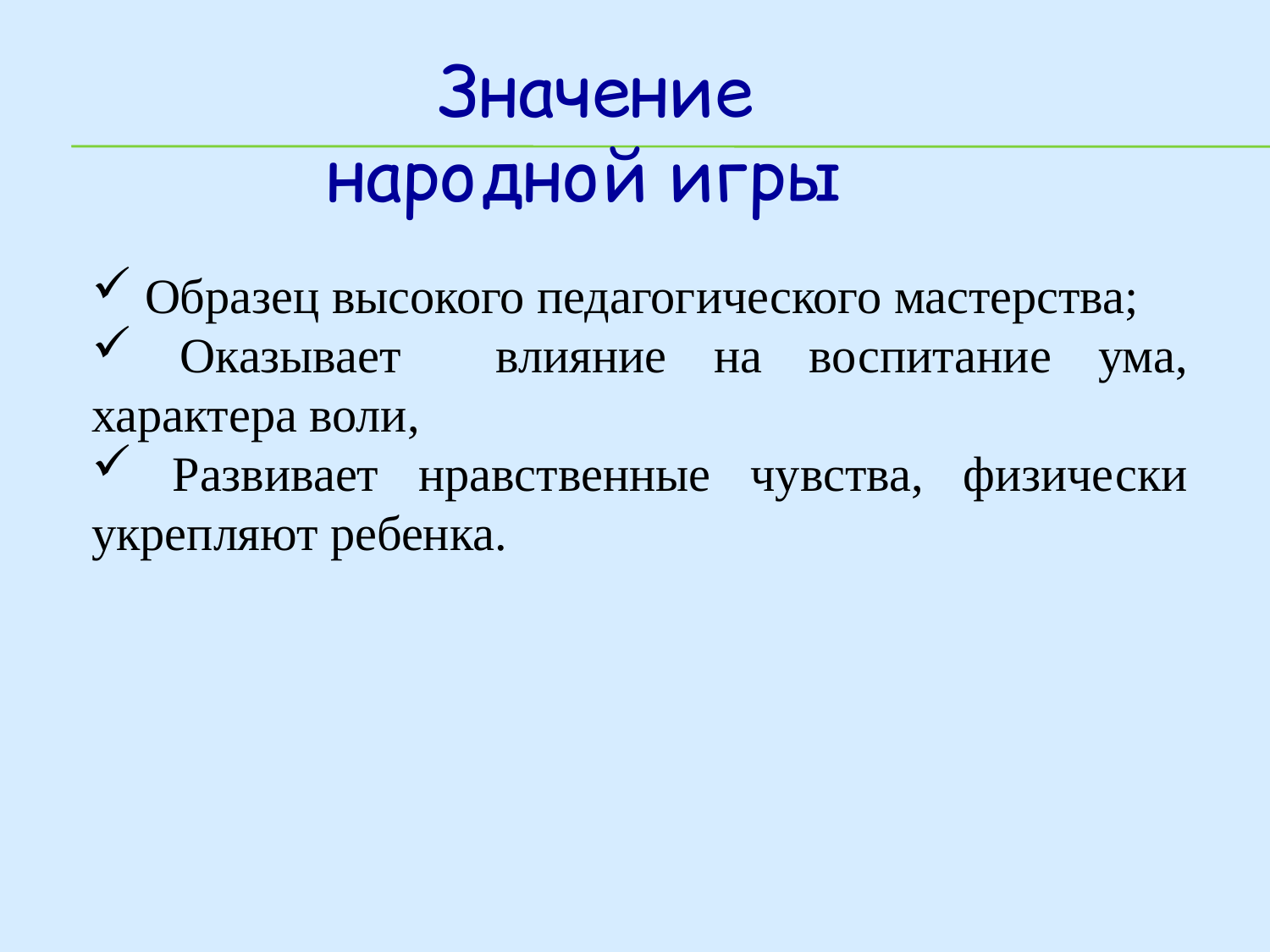

Значение народной игры
 Образец высокого педагогического мастерства;
 Оказывает  влияние на воспитание ума, характера воли,
 Развивает нравственные чувства, физически укрепляют ребенка.